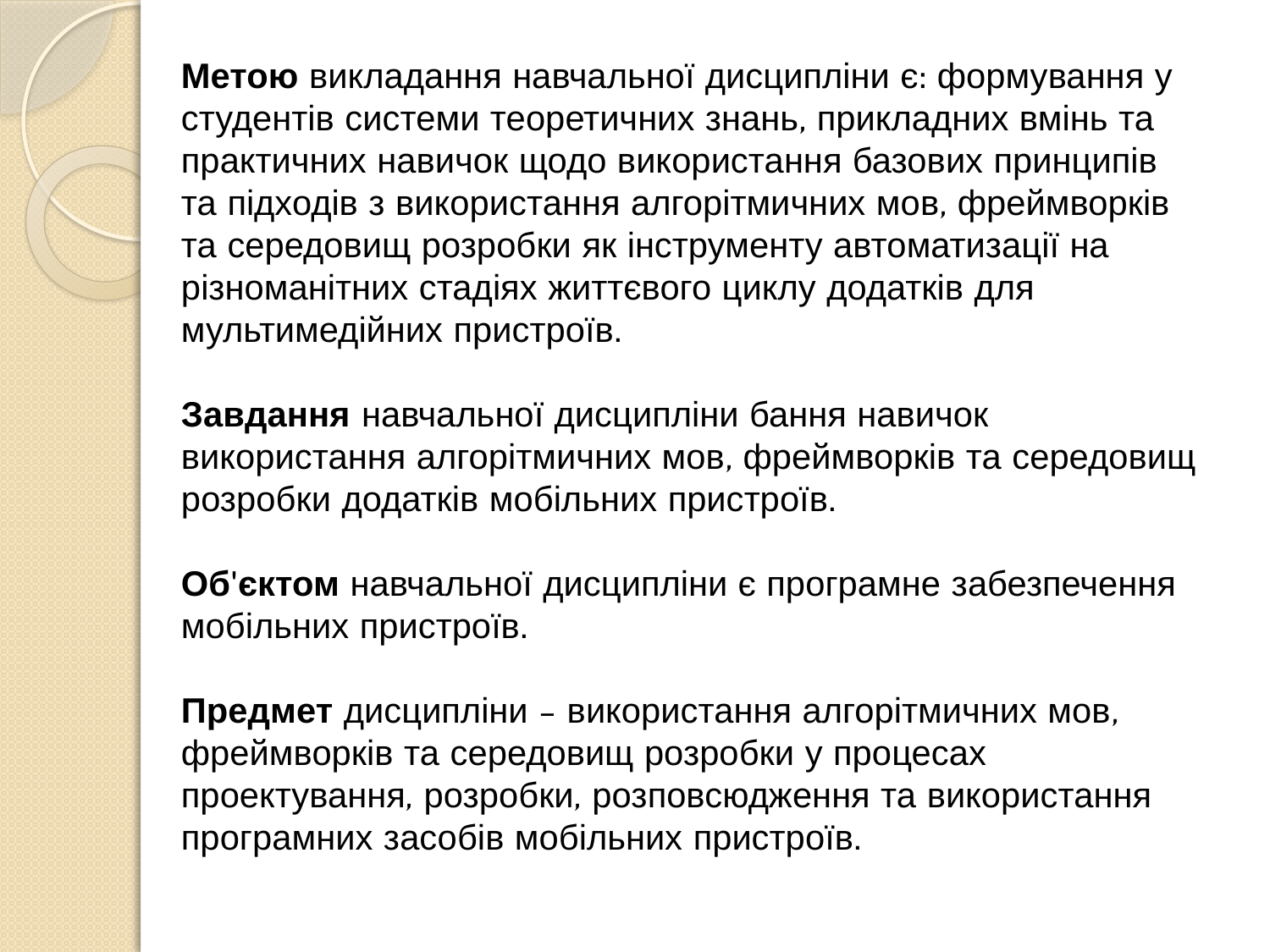

Метою викладання навчальної дисципліни є: формування у студентів системи теоретичних знань, прикладних вмінь та практичних навичок щодо використання базових принципів та підходів з використання алгорітмичних мов, фреймворків та середовищ розробки як інструменту автоматизації на різноманітних стадіях життєвого циклу додатків для мультимедійних пристроїв.

Завдання навчальної дисципліни бання навичок використання алгорітмичних мов, фреймворків та середовищ розробки додатків мобільних пристроїв.

Об'єктом навчальної дисципліни є програмне забезпечення мобільних пристроїв.

Предмет дисципліни – використання алгорітмичних мов, фреймворків та середовищ розробки у процесах проектування, розробки, розповсюдження та використання програмних засобів мобільних пристроїв.